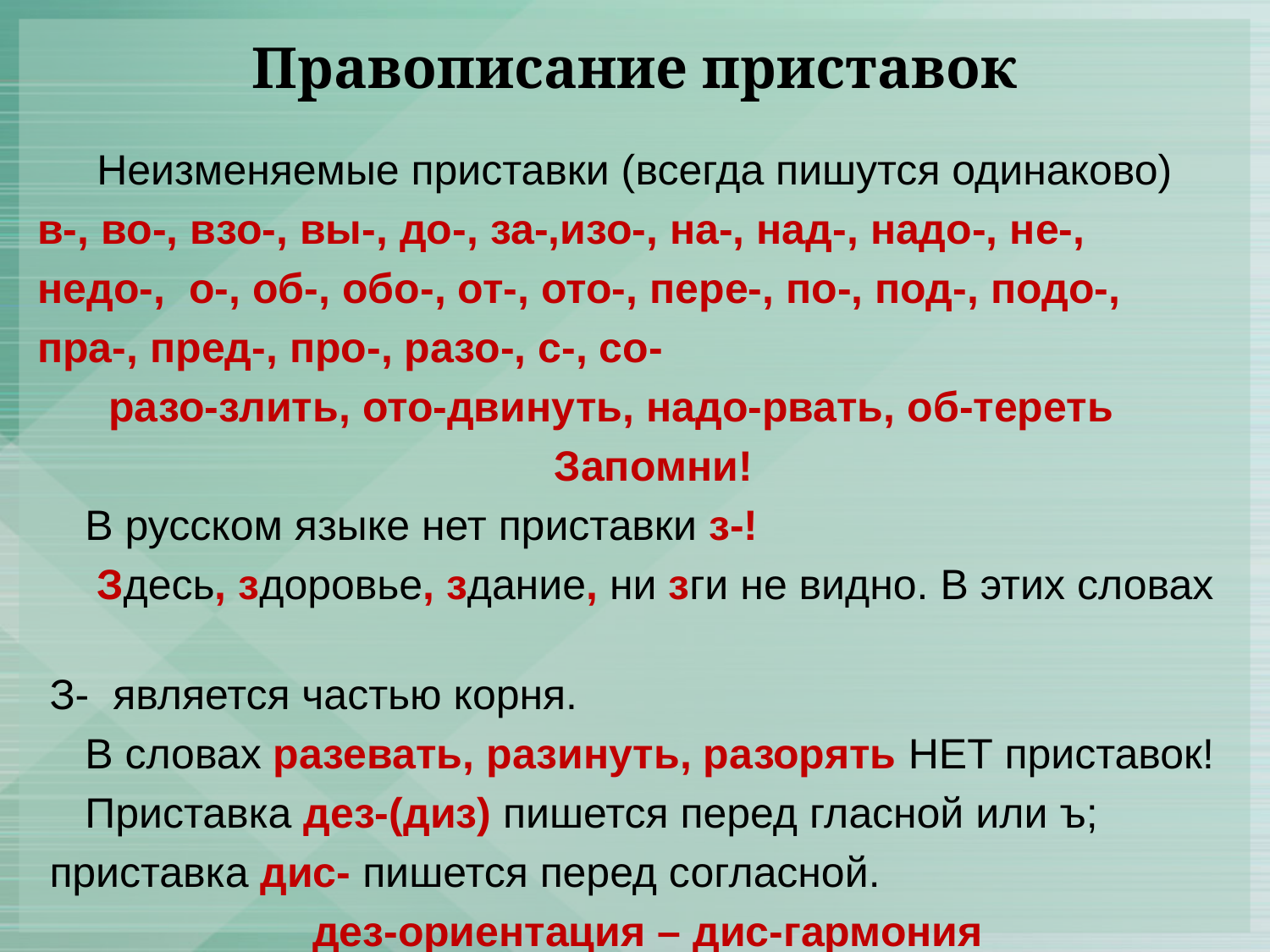

# Правописание приставок
     Неизменяемые приставки (всегда пишутся одинаково)
в-, во-, взо-, вы-, до-, за-,изо-, на-, над-, надо-, не-,
недо-,  о-, об-, обо-, от-, ото-, пере-, по-, под-, подо-,
пра-, пред-, про-, разо-, с-, со-
      разо-злить, ото-двинуть, надо-рвать, об-тереть
     Запомни!
    В русском языке нет приставки з-!
     Здесь, здоровье, здание, ни зги не видно. В этих словах
 З-  является частью корня.
    В словах разевать, разинуть, разорять НЕТ приставок!
    Приставка дез-(диз) пишется перед гласной или ъ;
 приставка дис- пишется перед согласной.
    дез-ориентация – дис-гармония